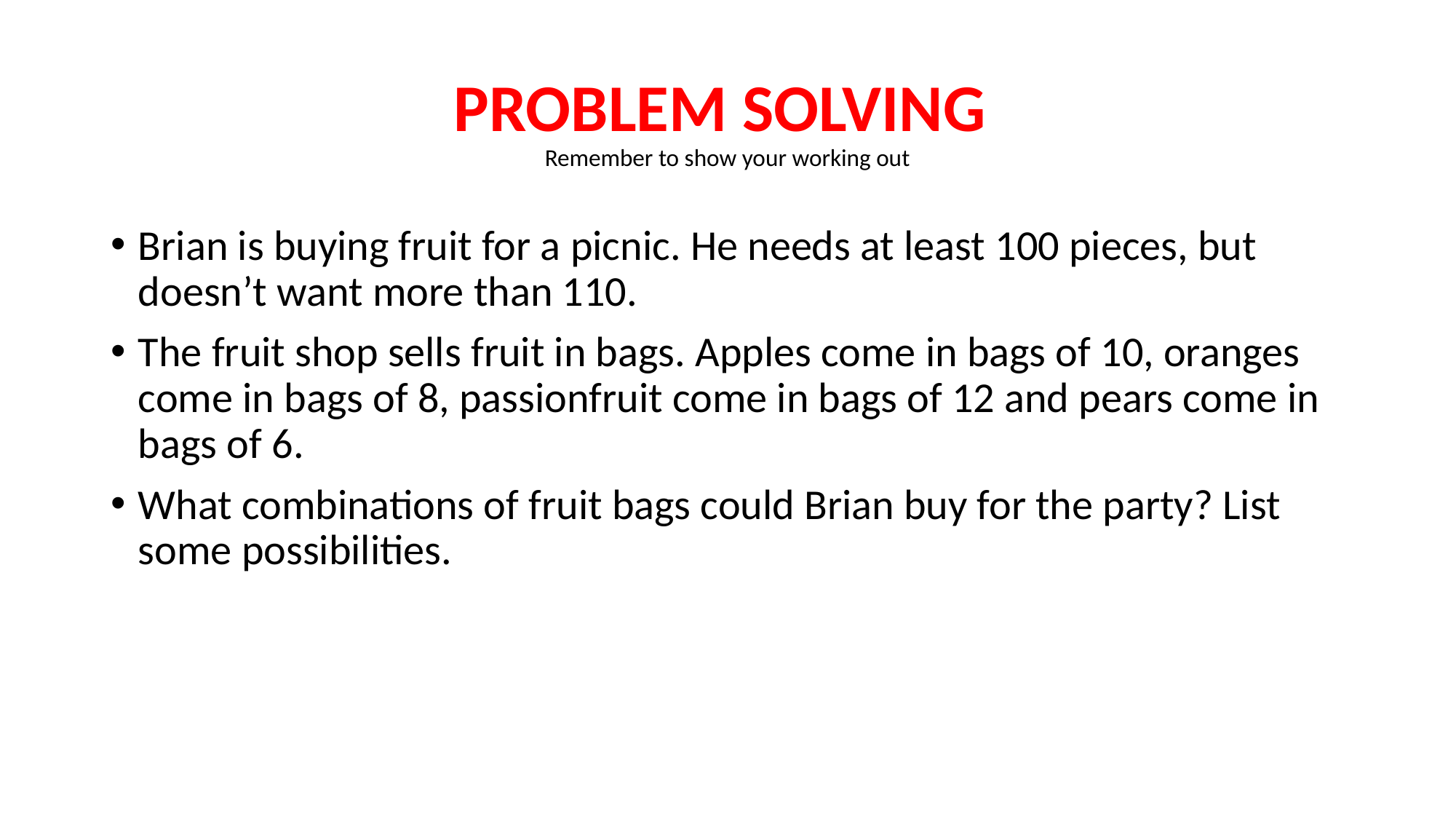

# PROBLEM SOLVING Remember to show your working out
Brian is buying fruit for a picnic. He needs at least 100 pieces, but doesn’t want more than 110.
The fruit shop sells fruit in bags. Apples come in bags of 10, oranges come in bags of 8, passionfruit come in bags of 12 and pears come in bags of 6.
What combinations of fruit bags could Brian buy for the party? List some possibilities.